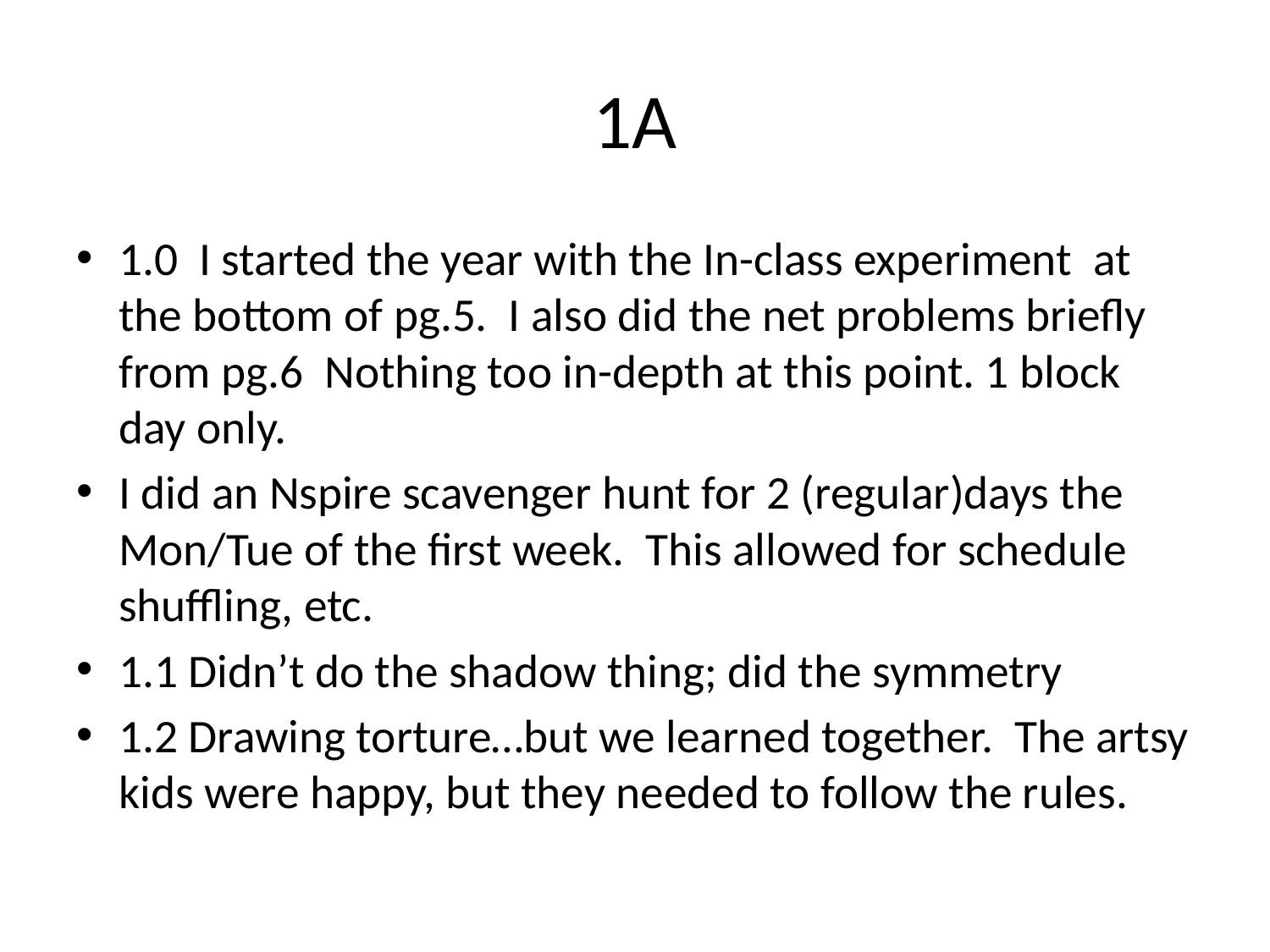

# 1A
1.0  I started the year with the In-class experiment  at the bottom of pg.5.  I also did the net problems briefly from pg.6  Nothing too in-depth at this point. 1 block day only.
I did an Nspire scavenger hunt for 2 (regular)days the Mon/Tue of the first week.  This allowed for schedule shuffling, etc.
1.1 Didn’t do the shadow thing; did the symmetry
1.2 Drawing torture…but we learned together.  The artsy kids were happy, but they needed to follow the rules.